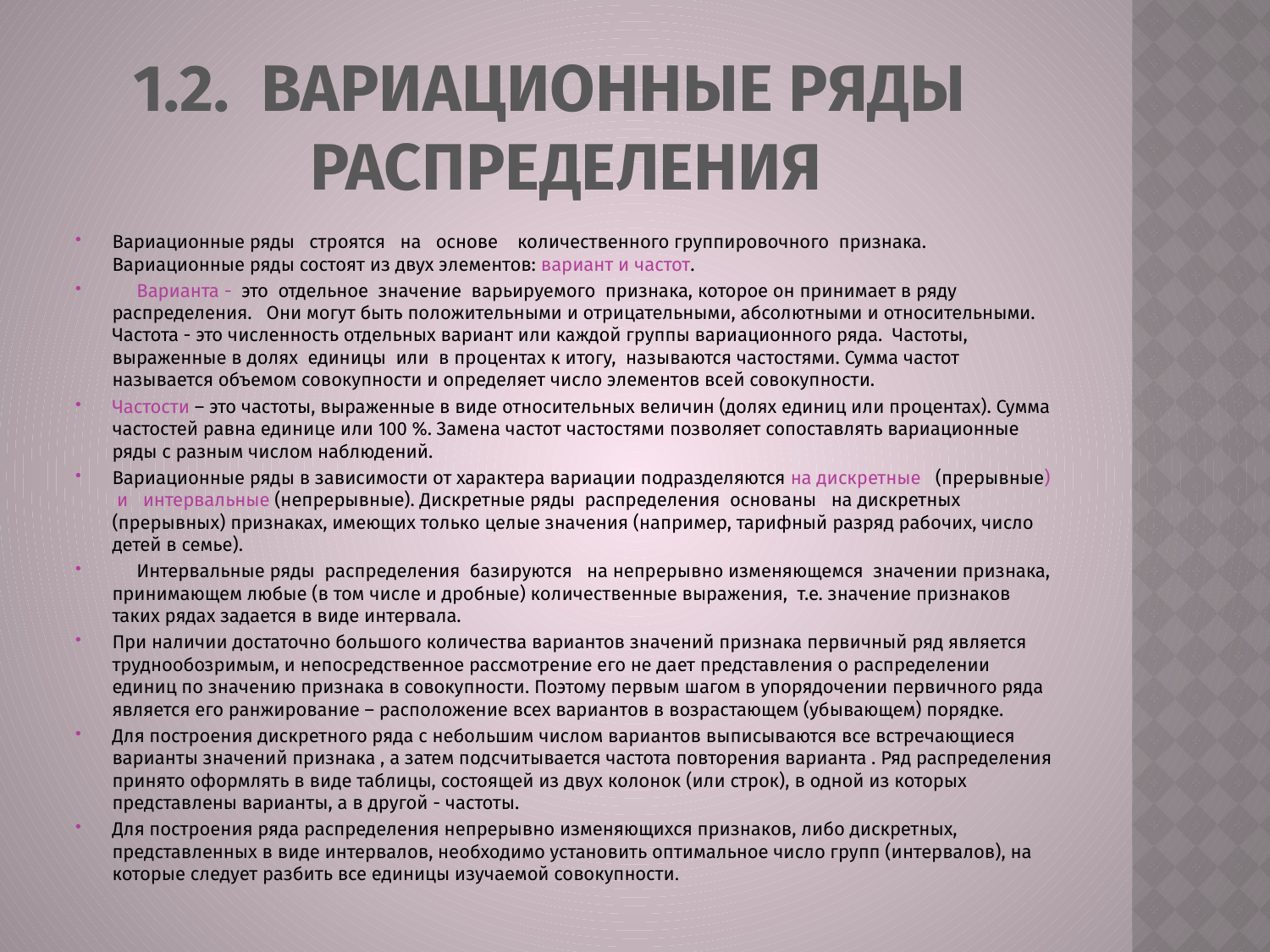

# 1.2.  Вариационные ряды   распределения
Вариационные ряды   строятся   на   основе    количественного группировочного  признака.  Вариационные ряды состоят из двух элементов: вариант и частот.
     Варианта -  это  отдельное  значение  варьируемого  признака, которое он принимает в ряду распределения.   Они могут быть положительными и отрицательными, абсолютными и относительными.   Частота - это численность отдельных вариант или каждой группы вариационного ряда.  Частоты,  выраженные в долях  единицы  или  в процентах к итогу,  называются частостями. Сумма частот называется объемом совокупности и определяет число элементов всей совокупности.
Частости – это частоты, выраженные в виде относительных величин (долях единиц или процентах). Сумма частостей равна единице или 100 %. Замена частот частостями позволяет сопоставлять вариационные ряды с разным числом наблюдений.
Вариационные ряды в зависимости от характера вариации подразделяются на дискретные   (прерывные)   и   интервальные (непрерывные). Дискретные ряды  распределения  основаны   на дискретных (прерывных) признаках, имеющих только целые значения (например, тарифный разряд рабочих, число детей в семье).
     Интервальные ряды  распределения  базируются   на непрерывно изменяющемся  значении признака,  принимающем любые (в том числе и дробные) количественные выражения,  т.е. значение признаков таких рядах задается в виде интервала.
При наличии достаточно большого количества вариантов значений признака первичный ряд является труднообозримым, и непосредственное рассмотрение его не дает представления о распределении единиц по значению признака в совокупности. Поэтому первым шагом в упорядочении первичного ряда является его ранжирование – расположение всех вариантов в возрастающем (убывающем) порядке.
Для построения дискретного ряда с небольшим числом вариантов выписываются все встречающиеся варианты значений признака , а затем подсчитывается частота повторения варианта . Ряд распределения принято оформлять в виде таблицы, состоящей из двух колонок (или строк), в одной из которых представлены варианты, а в другой - частоты.
Для построения ряда распределения непрерывно изменяющихся признаков, либо дискретных, представленных в виде интервалов, необходимо установить оптимальное число групп (интервалов), на которые следует разбить все единицы изучаемой совокупности.